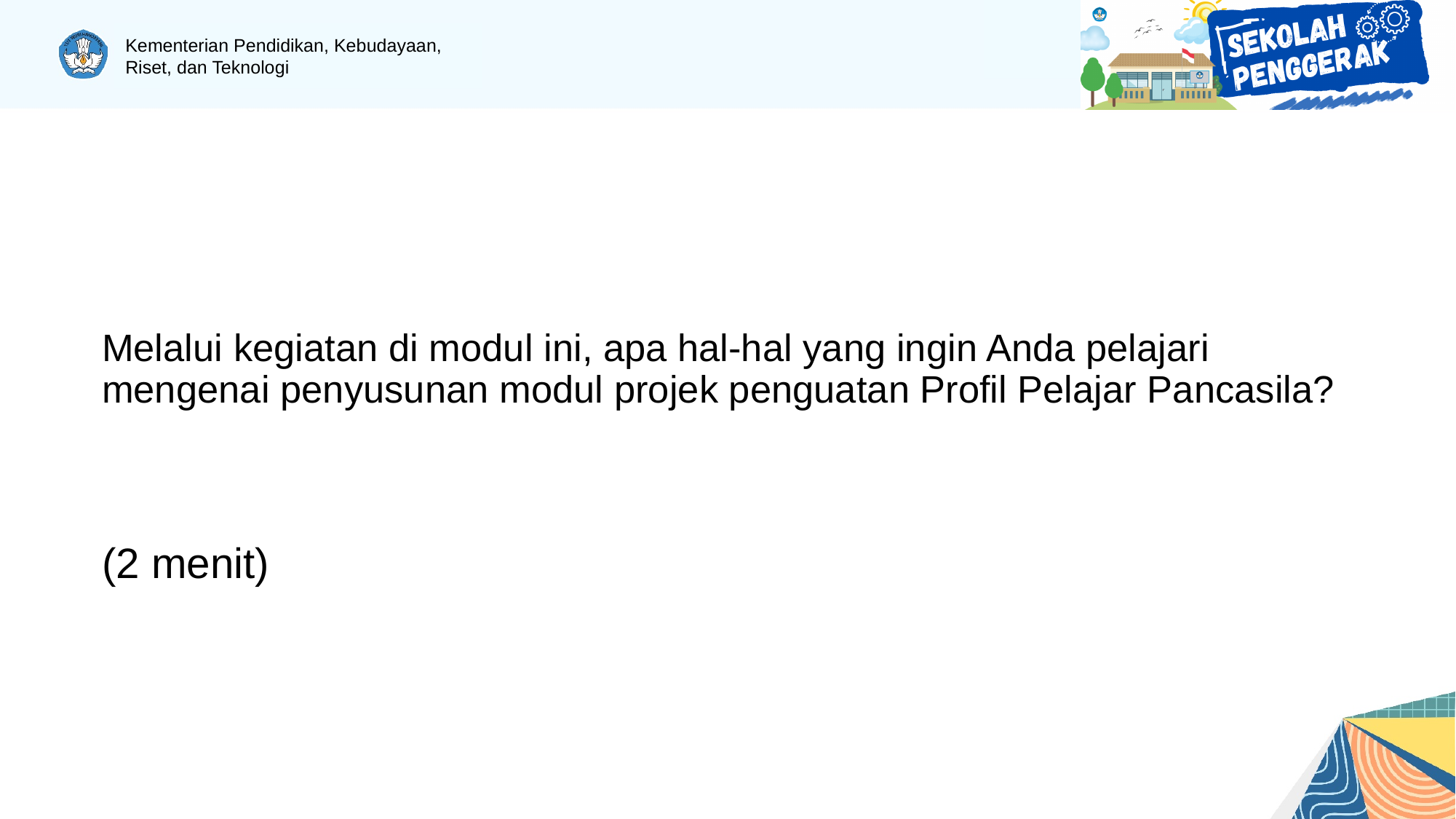

# Melalui kegiatan di modul ini, apa hal-hal yang ingin Anda pelajari mengenai penyusunan modul projek penguatan Profil Pelajar Pancasila?
(2 menit)